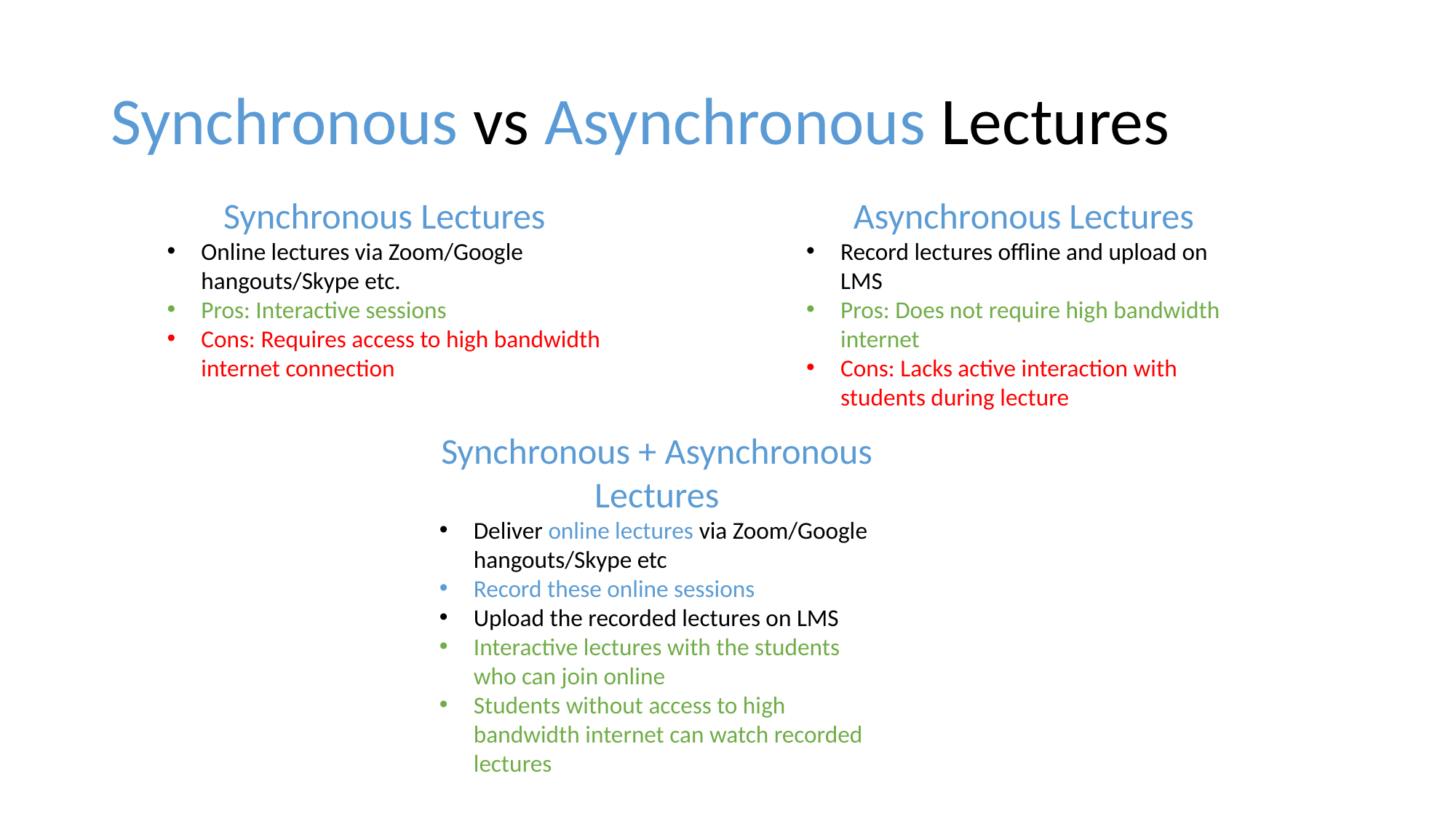

# Synchronous vs Asynchronous Lectures
Synchronous Lectures
Online lectures via Zoom/Google hangouts/Skype etc.
Pros: Interactive sessions
Cons: Requires access to high bandwidth internet connection

Asynchronous Lectures
Record lectures offline and upload on LMS
Pros: Does not require high bandwidth internet
Cons: Lacks active interaction with students during lecture

Synchronous + Asynchronous Lectures
Deliver online lectures via Zoom/Google hangouts/Skype etc
Record these online sessions
Upload the recorded lectures on LMS
Interactive lectures with the students who can join online
Students without access to high bandwidth internet can watch recorded lectures